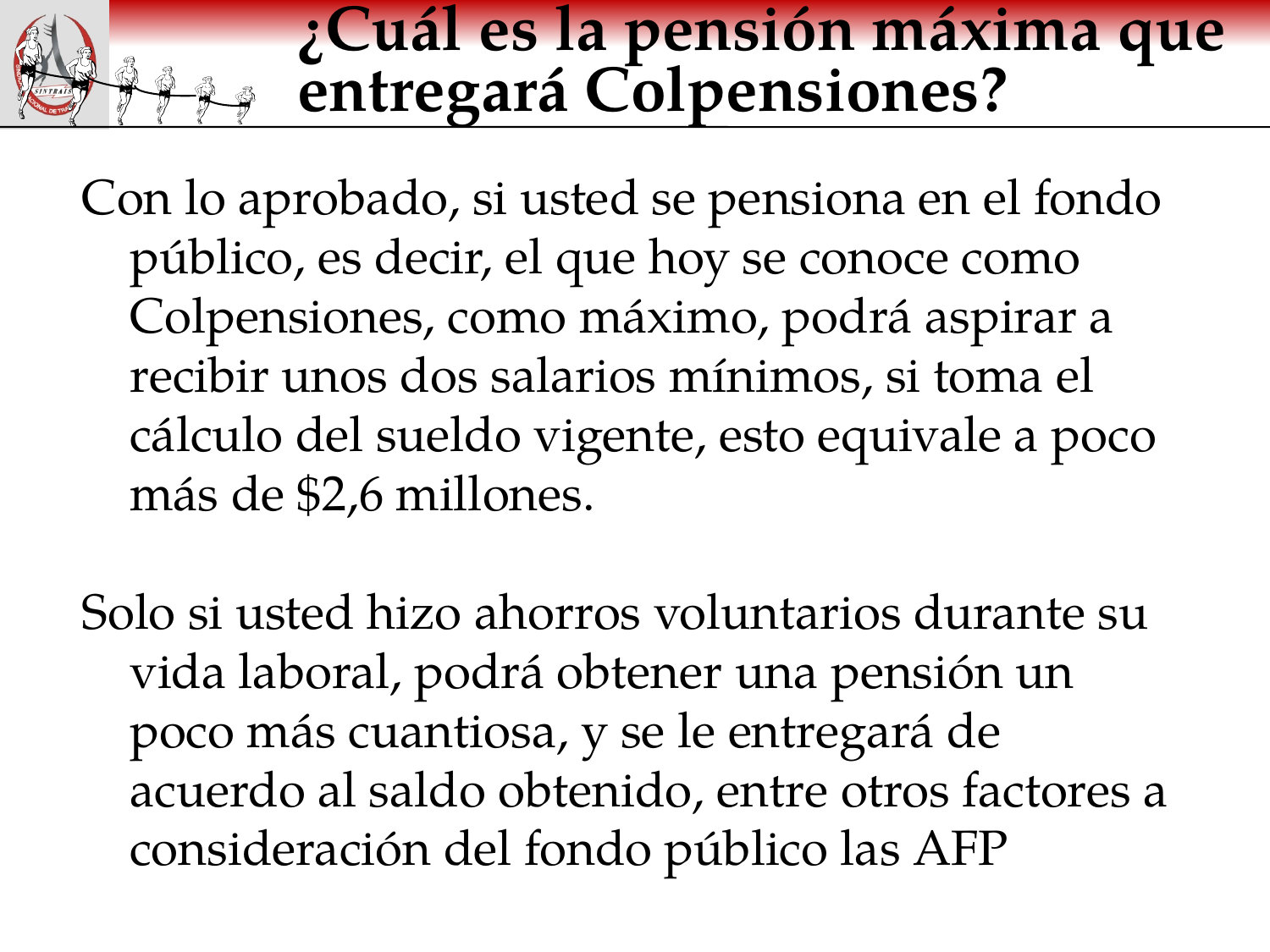

# ¿Cuál es la pensión máxima que entregará Colpensiones?
Con lo aprobado, si usted se pensiona en el fondo público, es decir, el que hoy se conoce como Colpensiones, como máximo, podrá aspirar a recibir unos dos salarios mínimos, si toma el cálculo del sueldo vigente, esto equivale a poco más de $2,6 millones.

Solo si usted hizo ahorros voluntarios durante su vida laboral, podrá obtener una pensión un poco más cuantiosa, y se le entregará de acuerdo al saldo obtenido, entre otros factores a consideración del fondo público las AFP